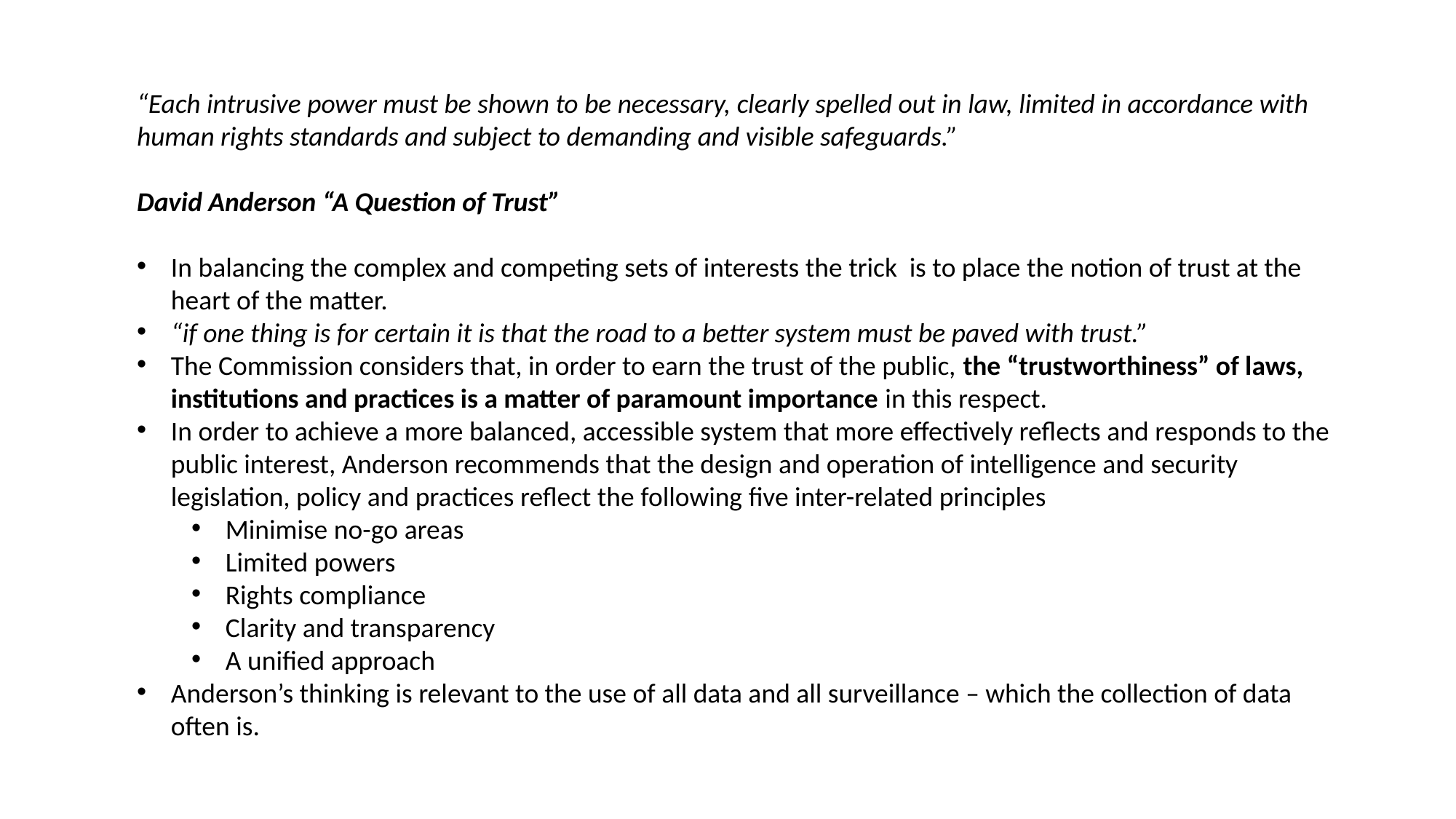

“Each intrusive power must be shown to be necessary, clearly spelled out in law, limited in accordance with human rights standards and subject to demanding and visible safeguards.”

David Anderson “A Question of Trust”

In balancing the complex and competing sets of interests the trick  is to place the notion of trust at the heart of the matter.
“if one thing is for certain it is that the road to a better system must be paved with trust.”
The Commission considers that, in order to earn the trust of the public, the “trustworthiness” of laws, institutions and practices is a matter of paramount importance in this respect.
In order to achieve a more balanced, accessible system that more effectively reflects and responds to the public interest, Anderson recommends that the design and operation of intelligence and security legislation, policy and practices reflect the following five inter-related principles
Minimise no-go areas
Limited powers
Rights compliance
Clarity and transparency
A unified approach
Anderson’s thinking is relevant to the use of all data and all surveillance – which the collection of data often is.